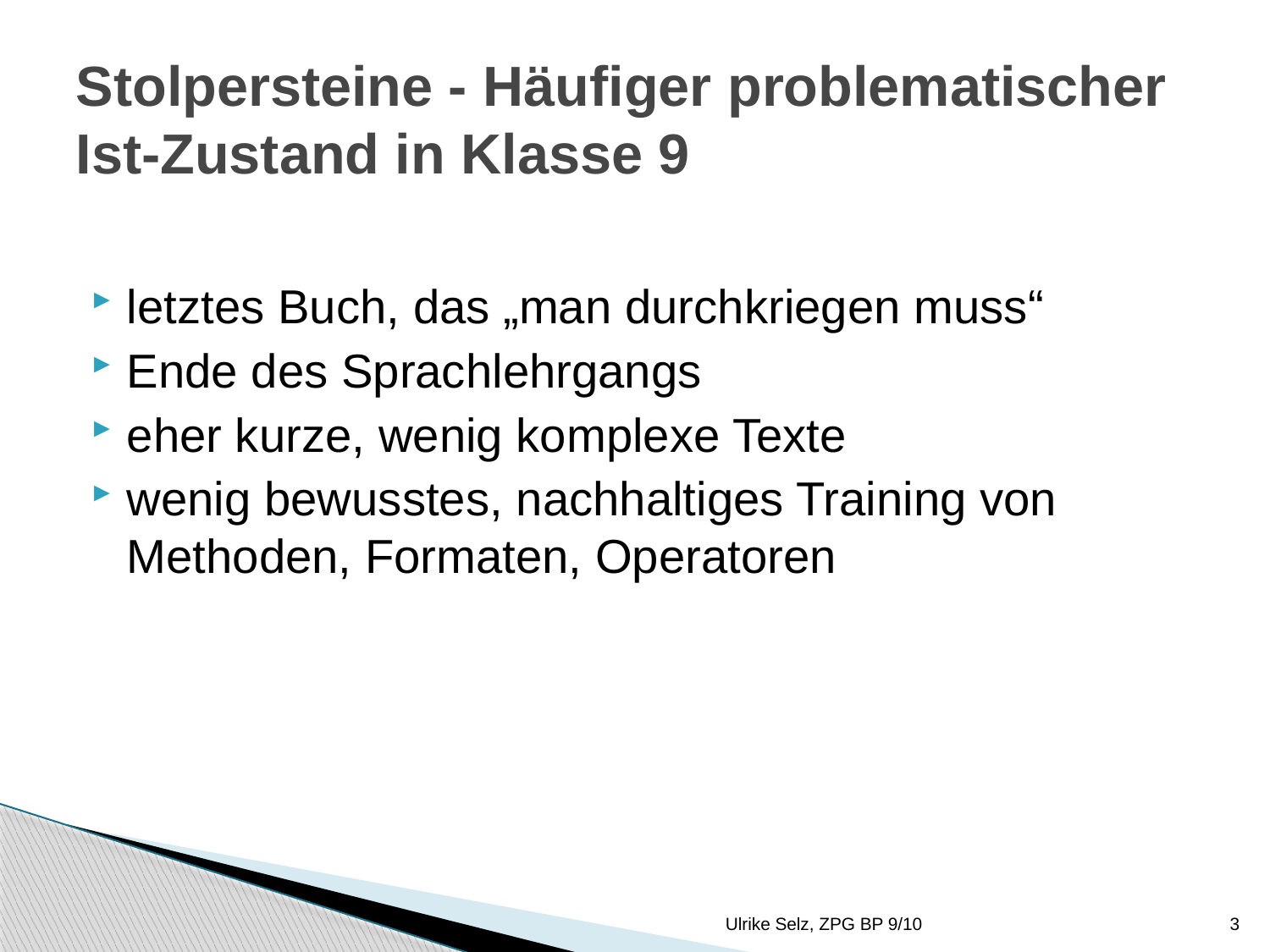

# Stolpersteine - Häufiger problematischer Ist-Zustand in Klasse 9

letztes Buch, das „man durchkriegen muss“
Ende des Sprachlehrgangs
eher kurze, wenig komplexe Texte
wenig bewusstes, nachhaltiges Training von Methoden, Formaten, Operatoren

Ulrike Selz, ZPG BP 9/10
3